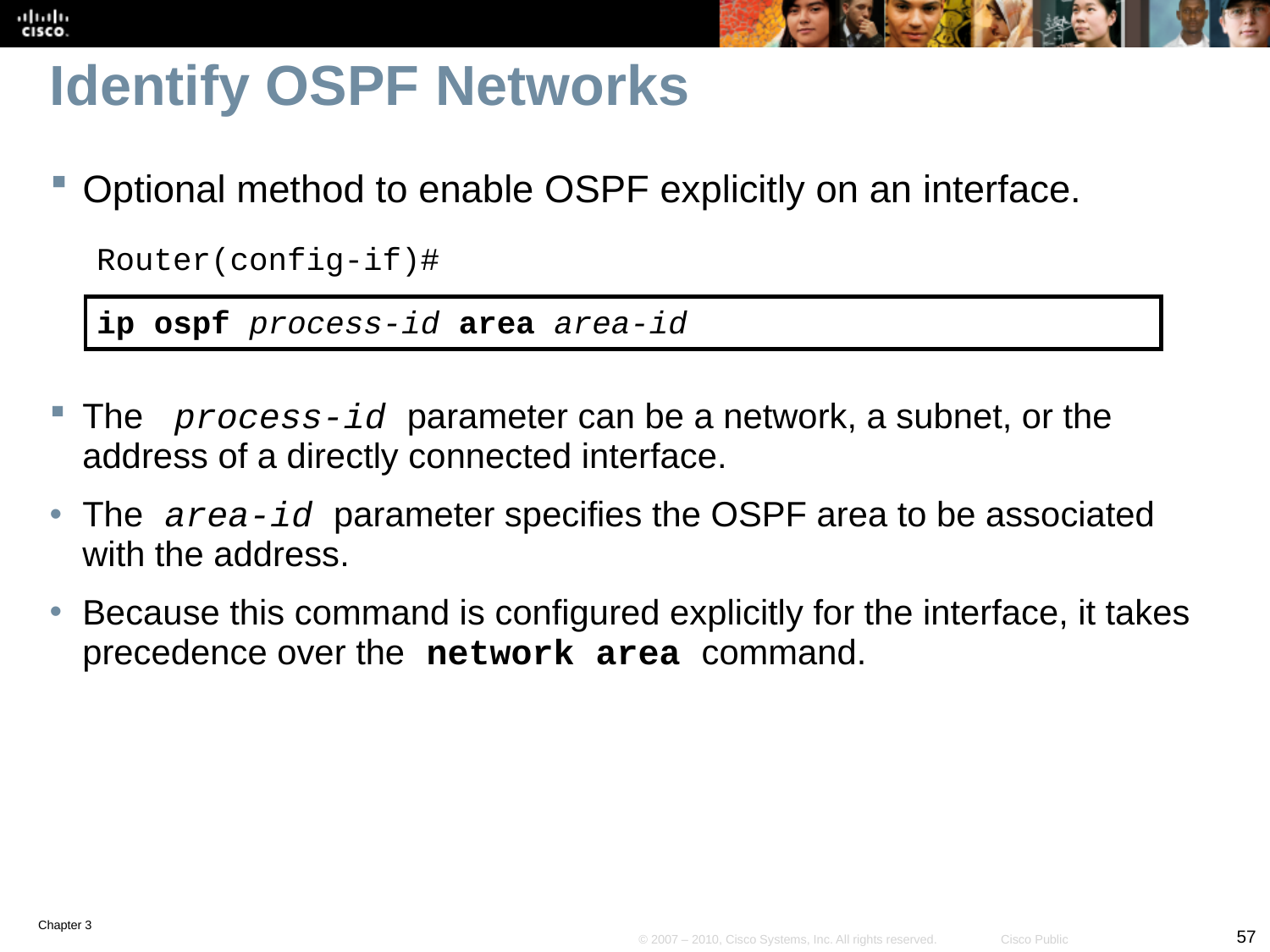

# Identify OSPF Networks
Optional method to enable OSPF explicitly on an interface.

Router(config-if)#
ip ospf process-id area area-id
The  process-id parameter can be a network, a subnet, or the address of a directly connected interface.
The area-id parameter specifies the OSPF area to be associated with the address.
Because this command is configured explicitly for the interface, it takes precedence over the network area command.